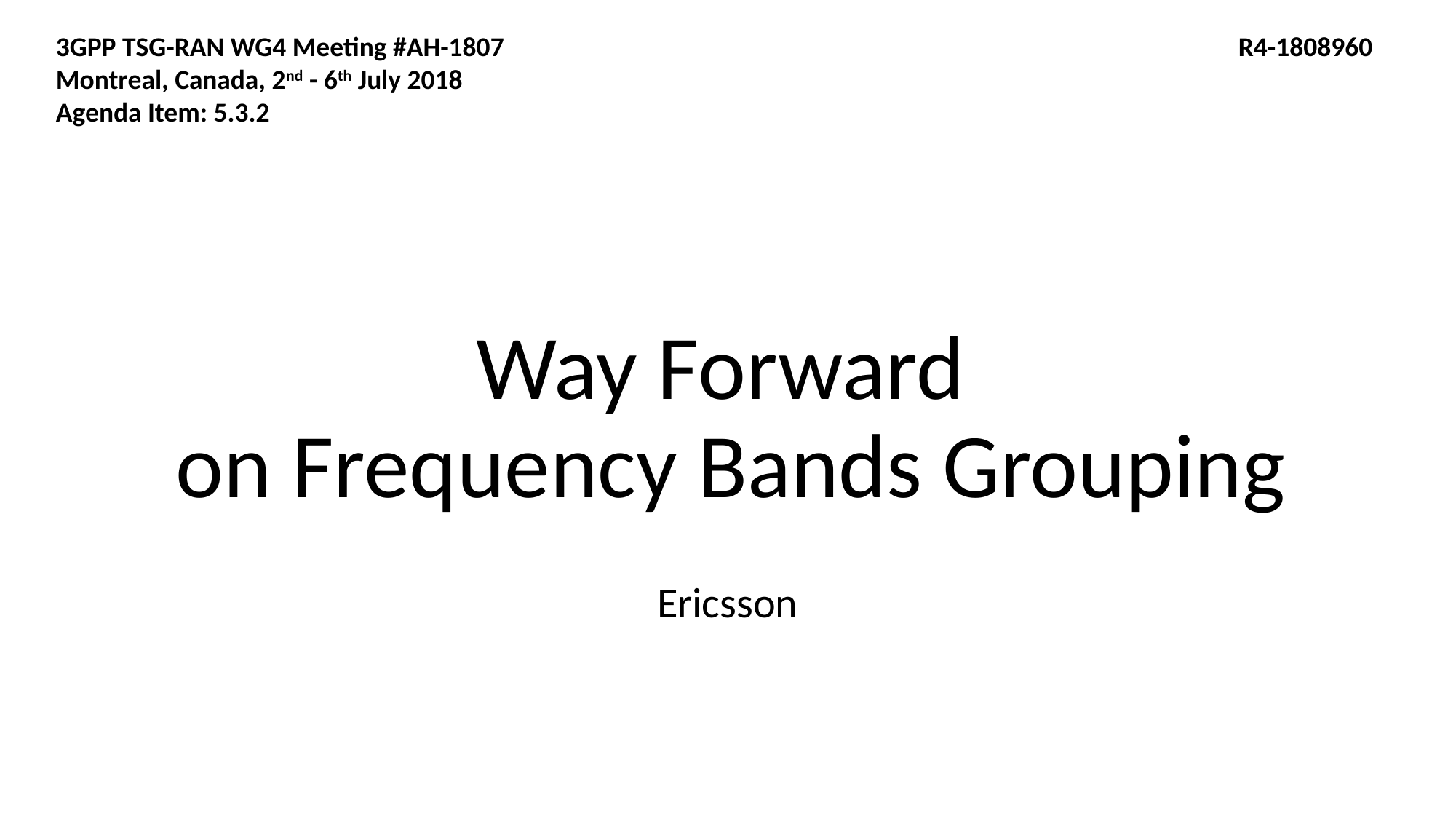

3GPP TSG-RAN WG4 Meeting #AH-1807                                                                                                                       R4-1808960
Montreal, Canada, 2nd - 6th July 2018
Agenda Item: 5.3.2
# Way Forward on Frequency Bands Grouping
Ericsson